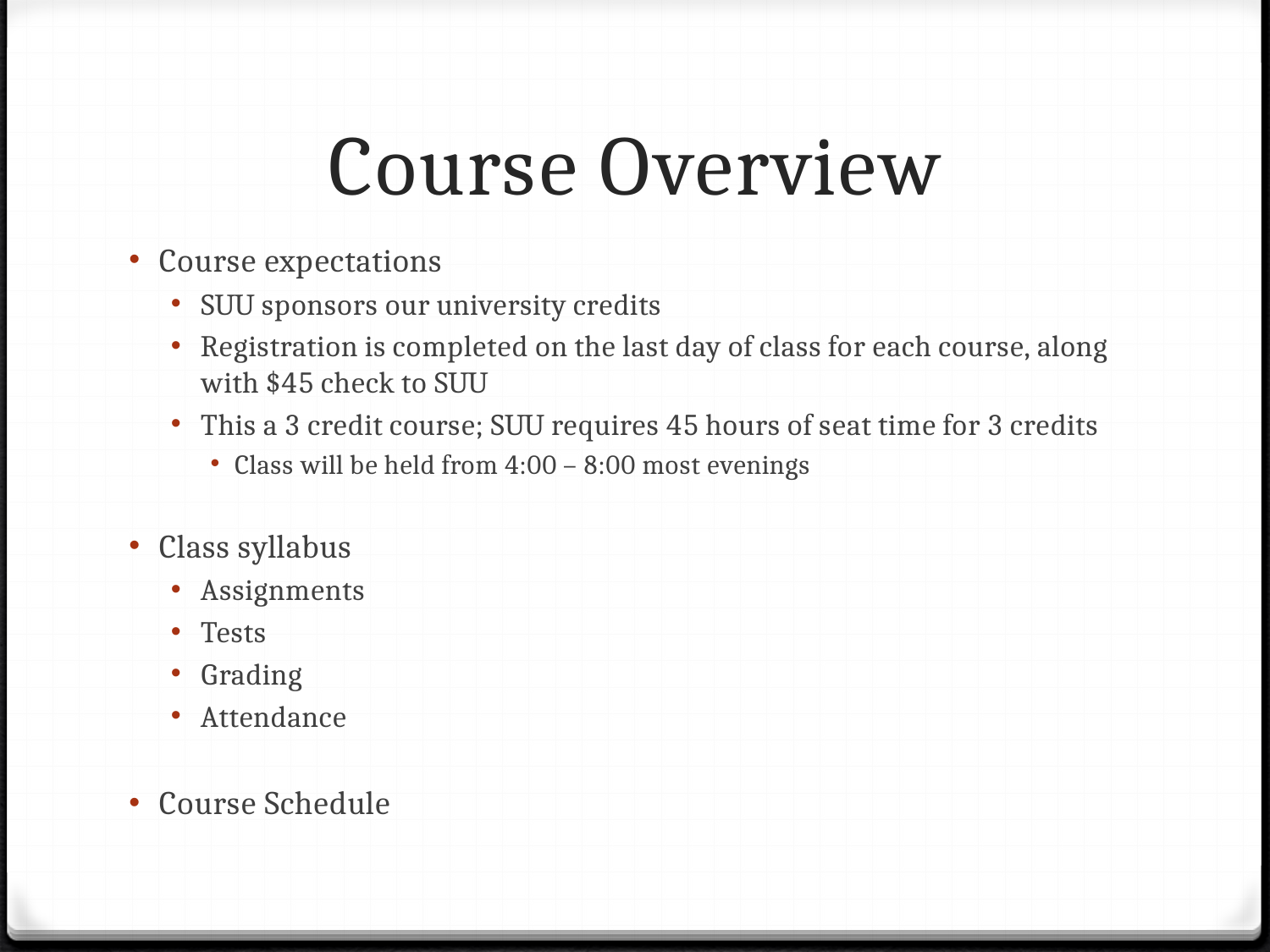

# Course Overview
Course expectations
SUU sponsors our university credits
Registration is completed on the last day of class for each course, along with $45 check to SUU
This a 3 credit course; SUU requires 45 hours of seat time for 3 credits
Class will be held from 4:00 – 8:00 most evenings

Class syllabus
Assignments
Tests
Grading
Attendance

Course Schedule